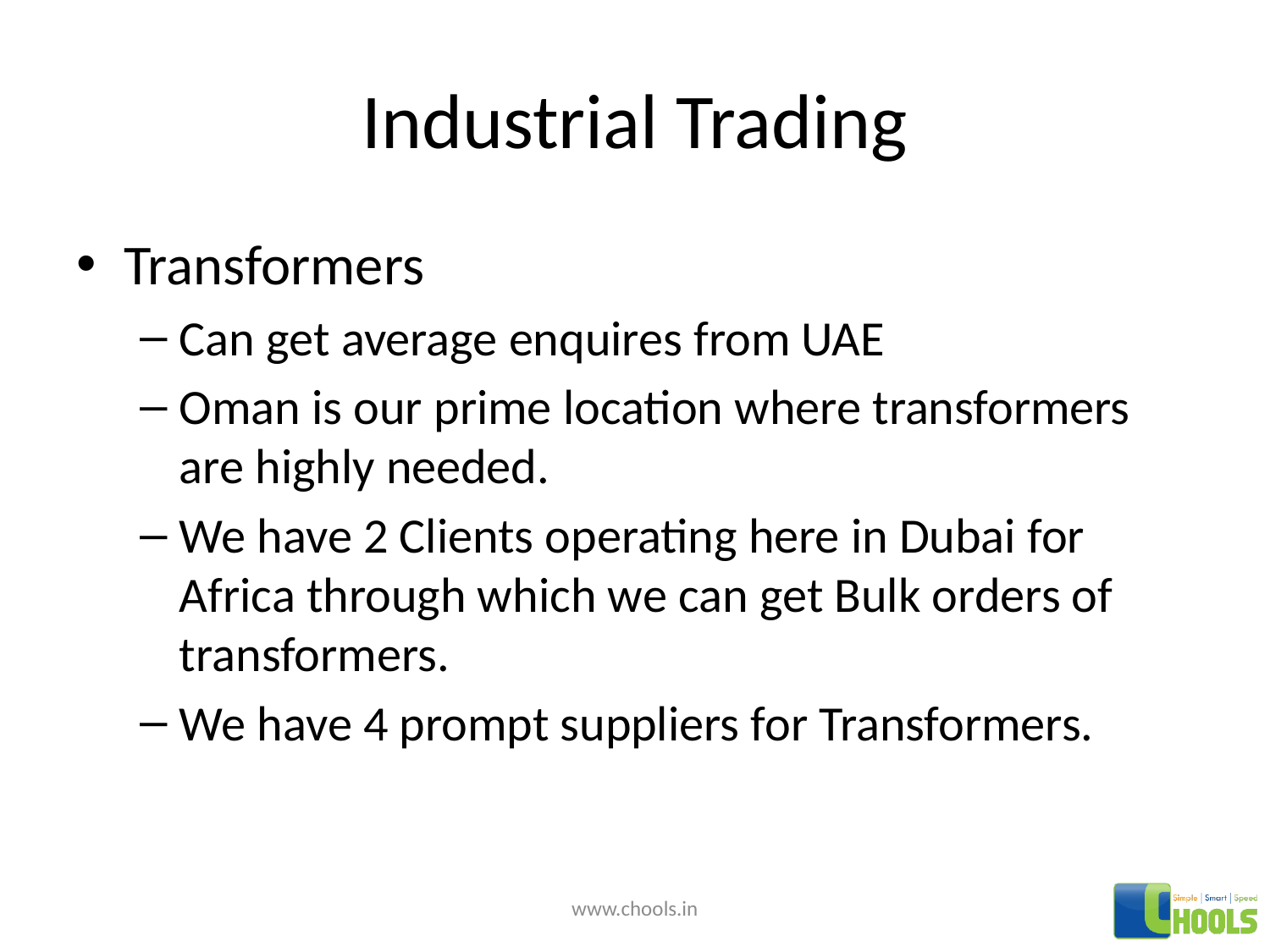

# Industrial Trading
Transformers
Can get average enquires from UAE
Oman is our prime location where transformers are highly needed.
We have 2 Clients operating here in Dubai for Africa through which we can get Bulk orders of transformers.
We have 4 prompt suppliers for Transformers.
www.chools.in